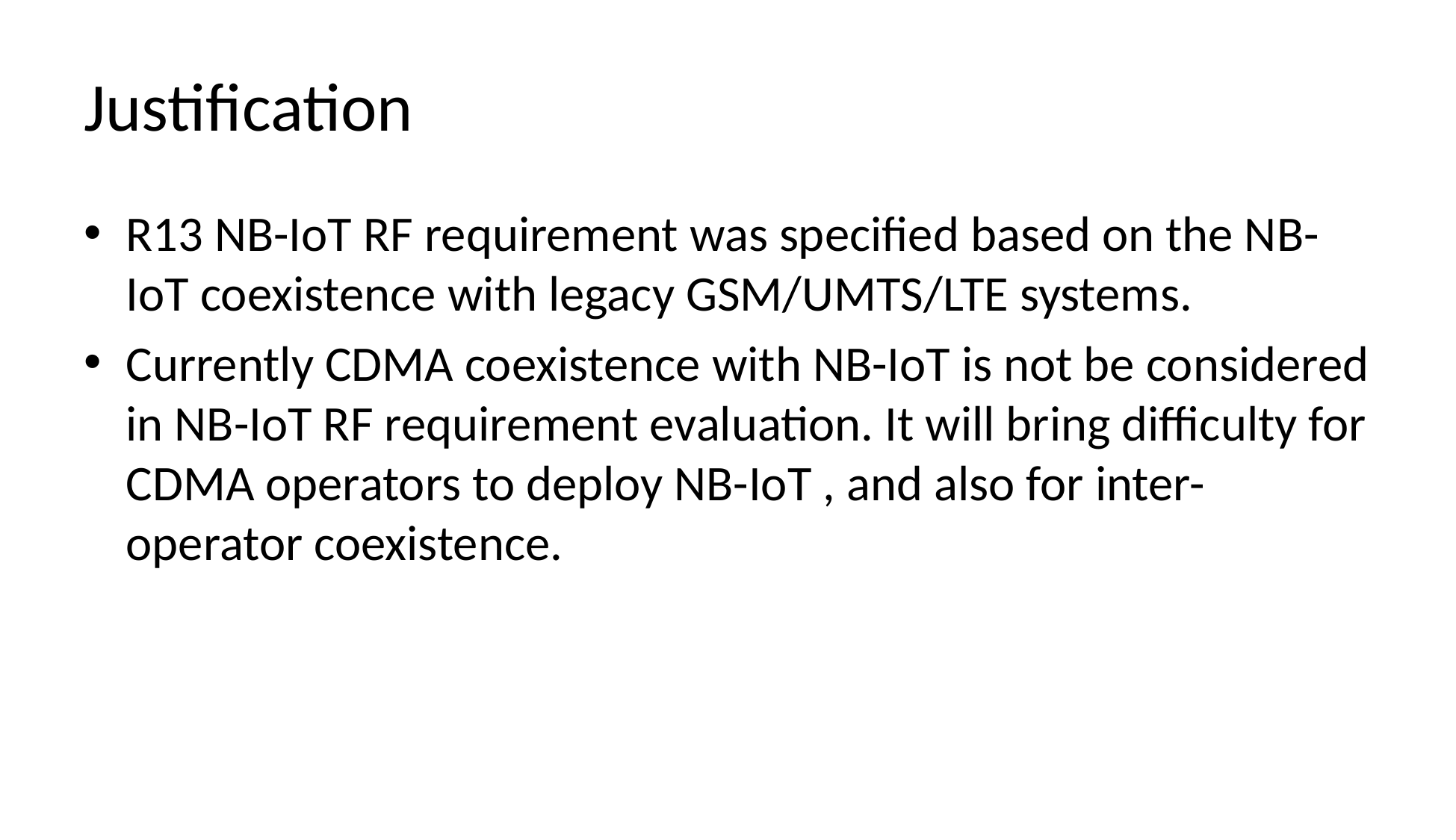

# Justification
R13 NB-IoT RF requirement was specified based on the NB-IoT coexistence with legacy GSM/UMTS/LTE systems.
Currently CDMA coexistence with NB-IoT is not be considered in NB-IoT RF requirement evaluation. It will bring difficulty for CDMA operators to deploy NB-IoT , and also for inter-operator coexistence.